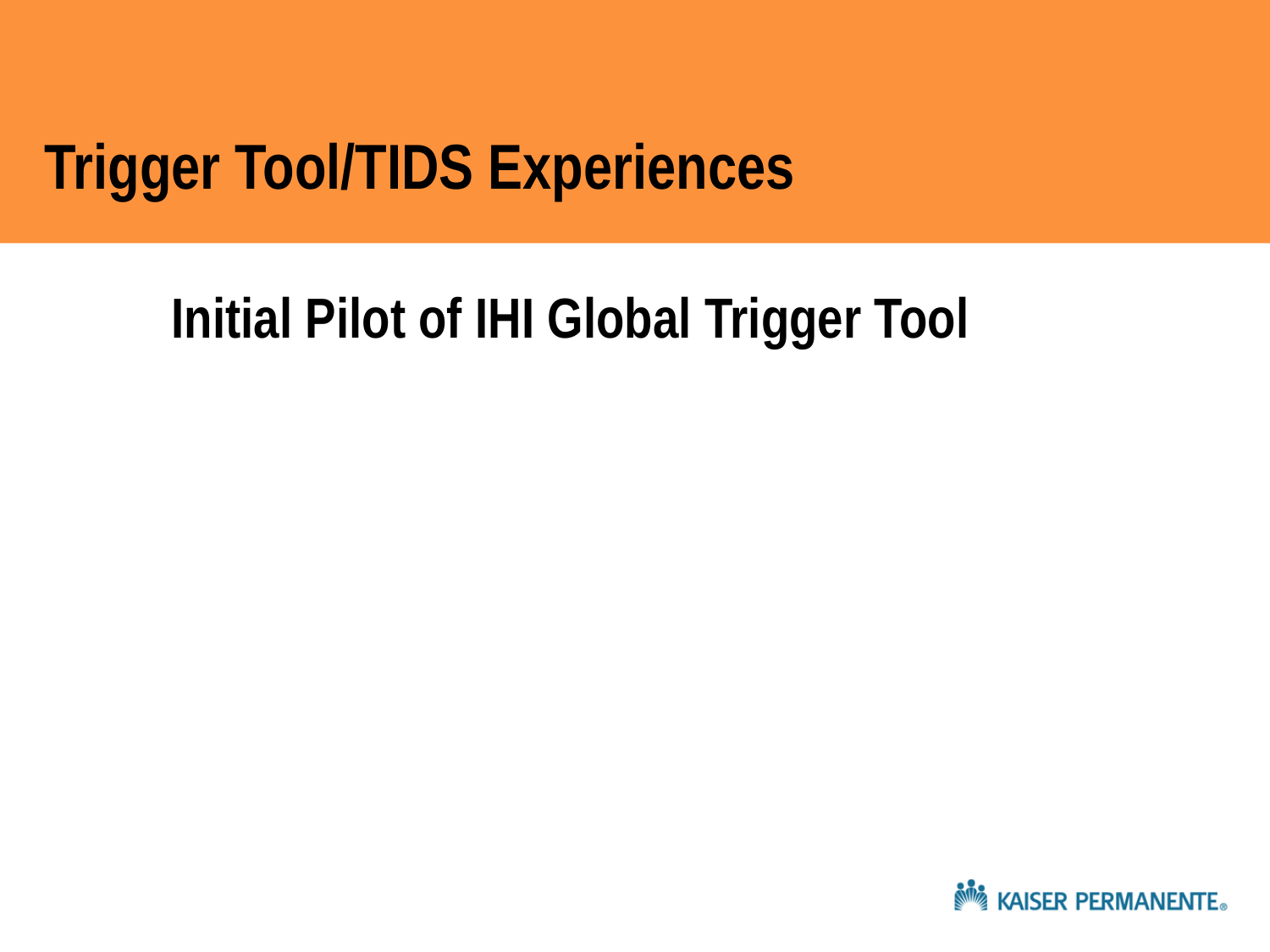

# Trigger Tool/TIDS Experiences
Initial Pilot of IHI Global Trigger Tool